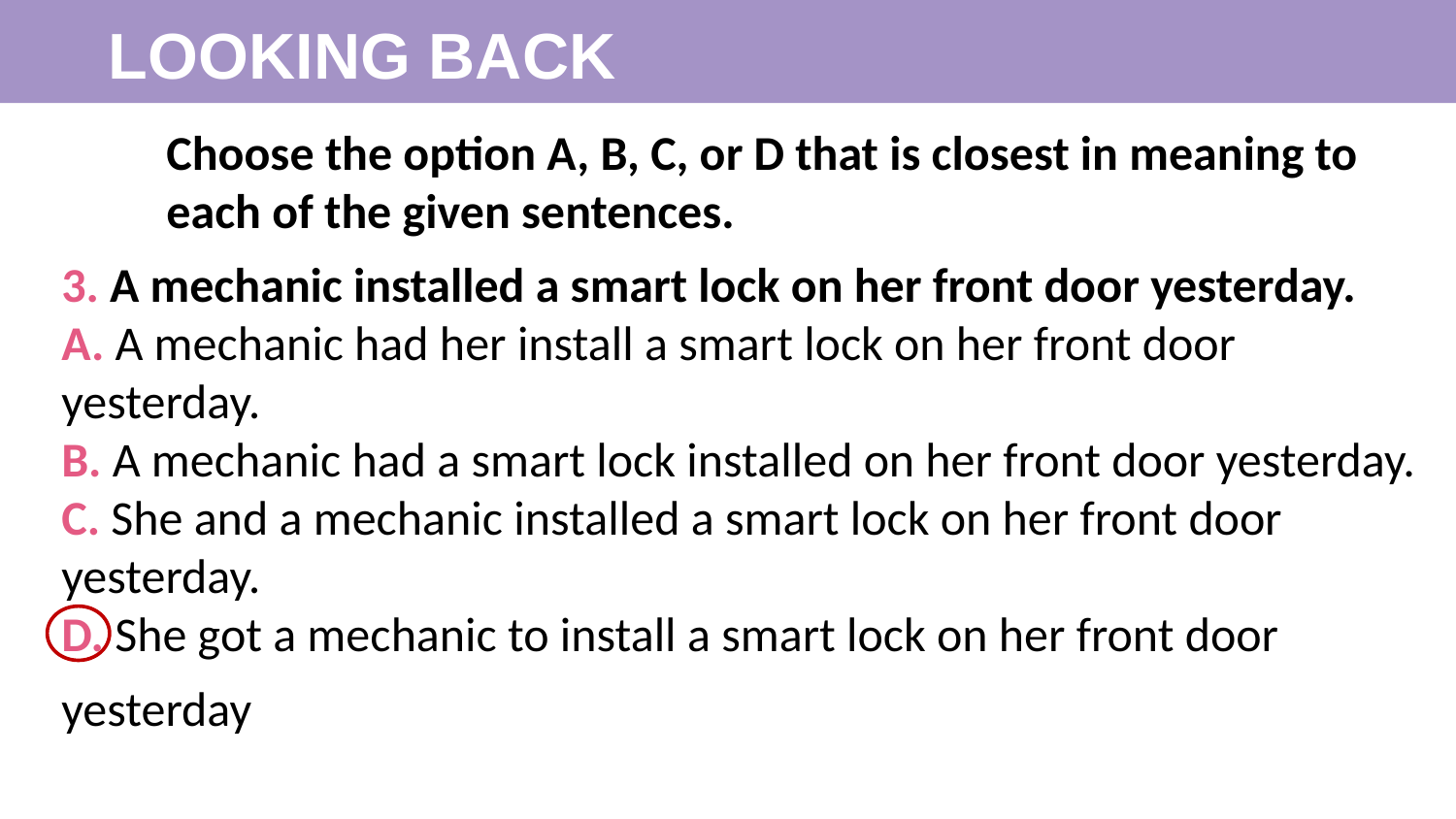

LOOKING BACK
Choose the option A, B, C, or D that is closest in meaning to each of the given sentences.

3. A mechanic installed a smart lock on her front door yesterday.
A. A mechanic had her install a smart lock on her front door yesterday.
B. A mechanic had a smart lock installed on her front door yesterday.
C. She and a mechanic installed a smart lock on her front door yesterday.
D. She got a mechanic to install a smart lock on her front door yesterday